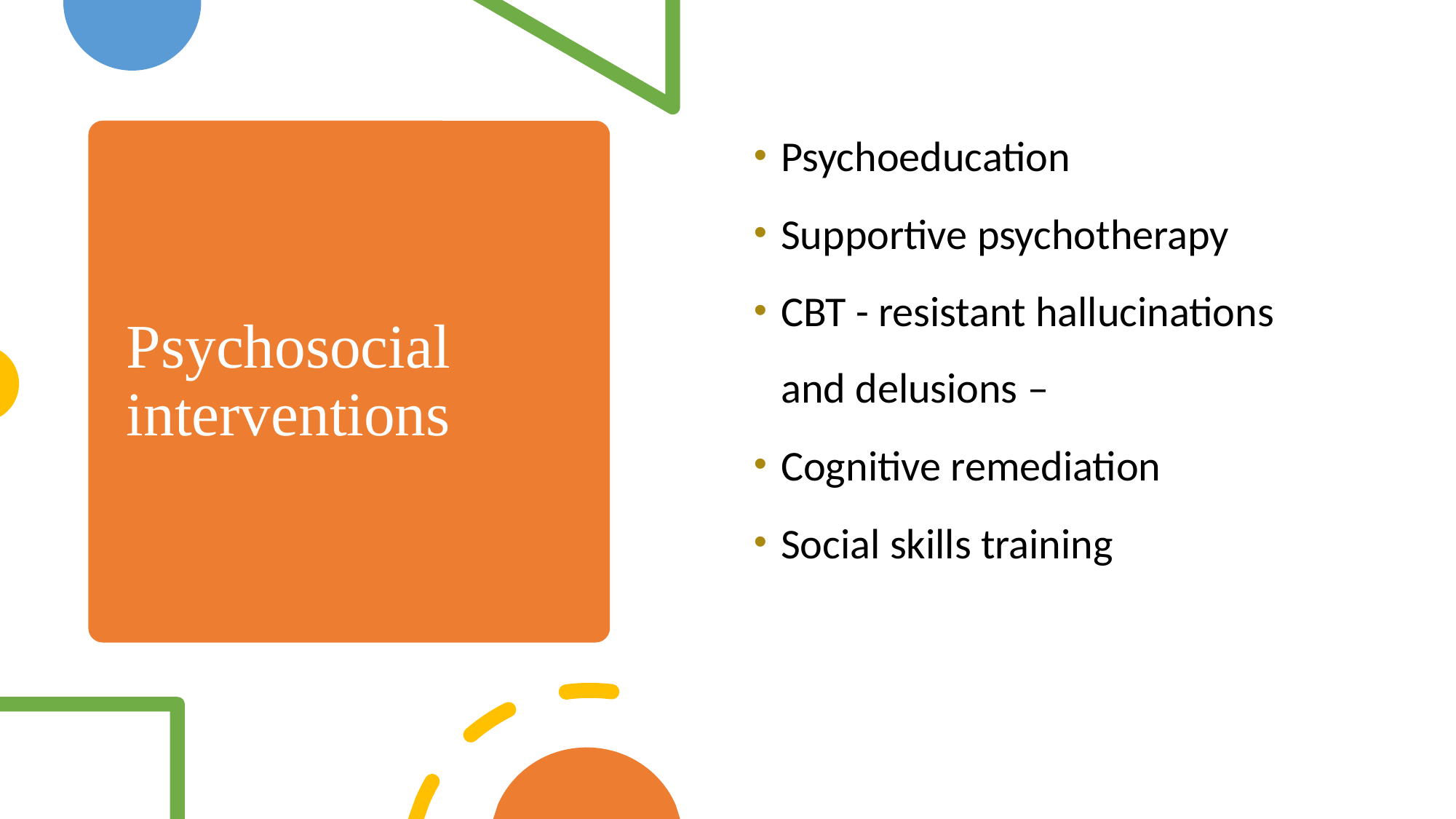

Psychoeducation
Supportive psychotherapy
CBT - resistant hallucinations and delusions –
Cognitive remediation
Social skills training

# Psychosocial interventions